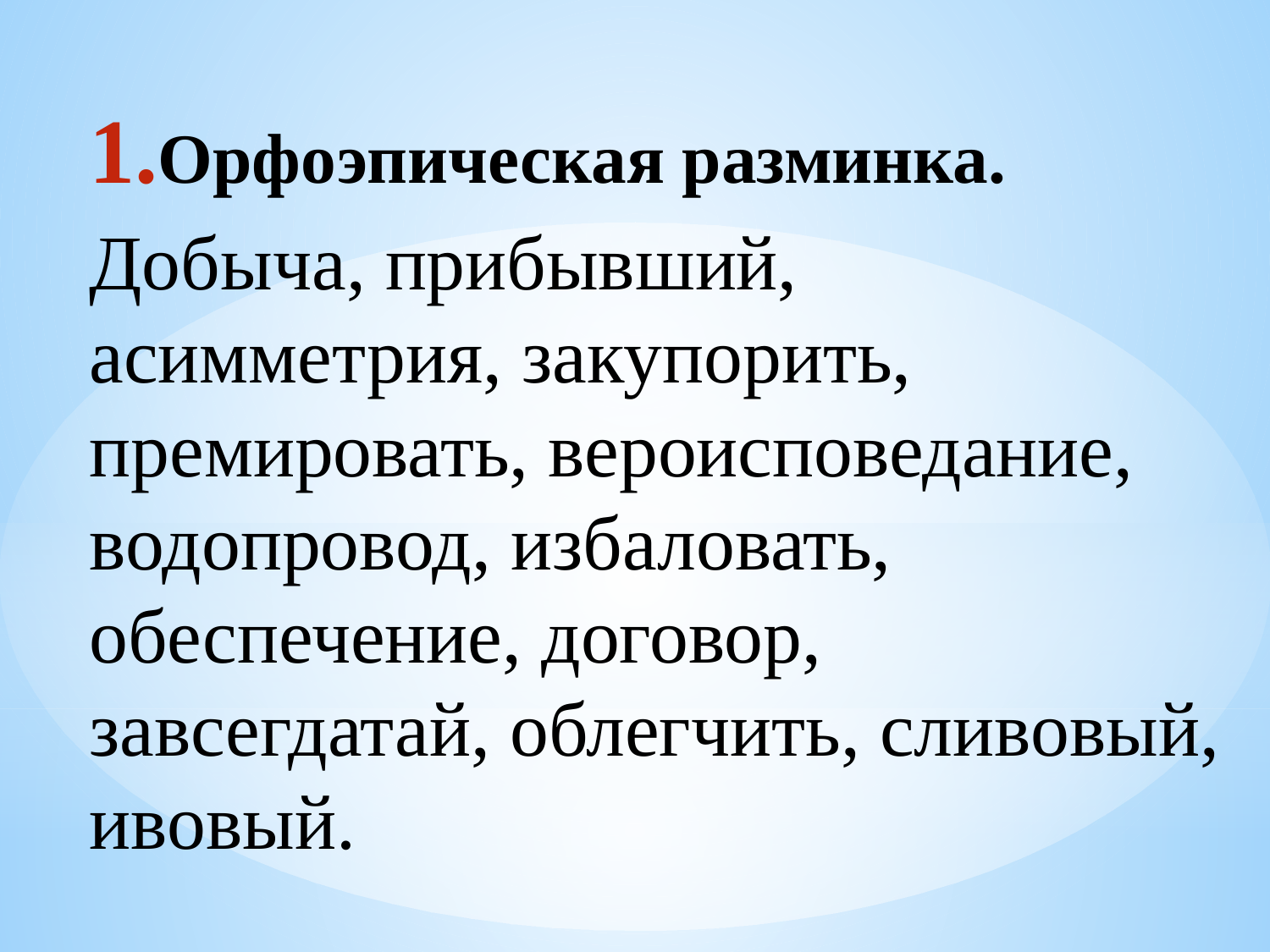

Орфоэпическая разминка.
Добыча, прибывший, асимметрия, закупорить, премировать, вероисповедание, водопровод, избаловать, обеспечение, договор, завсегдатай, облегчить, сливовый, ивовый.

#